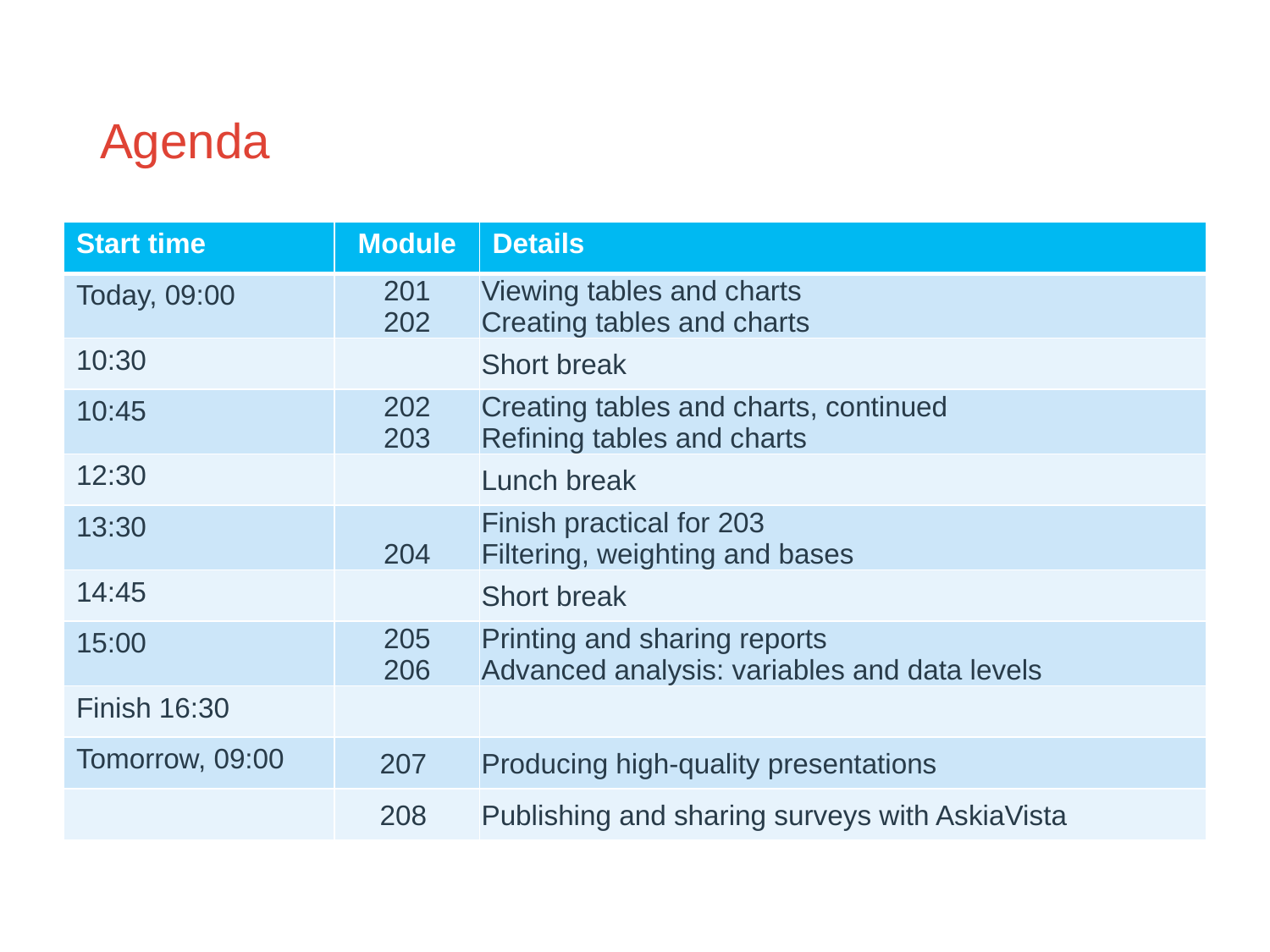

# Agenda
| Start time | Module | Details |
| --- | --- | --- |
| Today, 09:00 | 201 202 | Viewing tables and charts Creating tables and charts |
| 10:30 |  | Short break |
| 10:45 | 202 203 | Creating tables and charts, continued Refining tables and charts |
| 12:30 |  | Lunch break |
| 13:30 | 204 | Finish practical for 203 Filtering, weighting and bases |
| 14:45 |  | Short break |
| 15:00 | 205 206 | Printing and sharing reports Advanced analysis: variables and data levels |
| Finish 16:30 |  |  |
| Tomorrow, 09:00 | 207 | Producing high-quality presentations |
|  | 208 | Publishing and sharing surveys with AskiaVista |